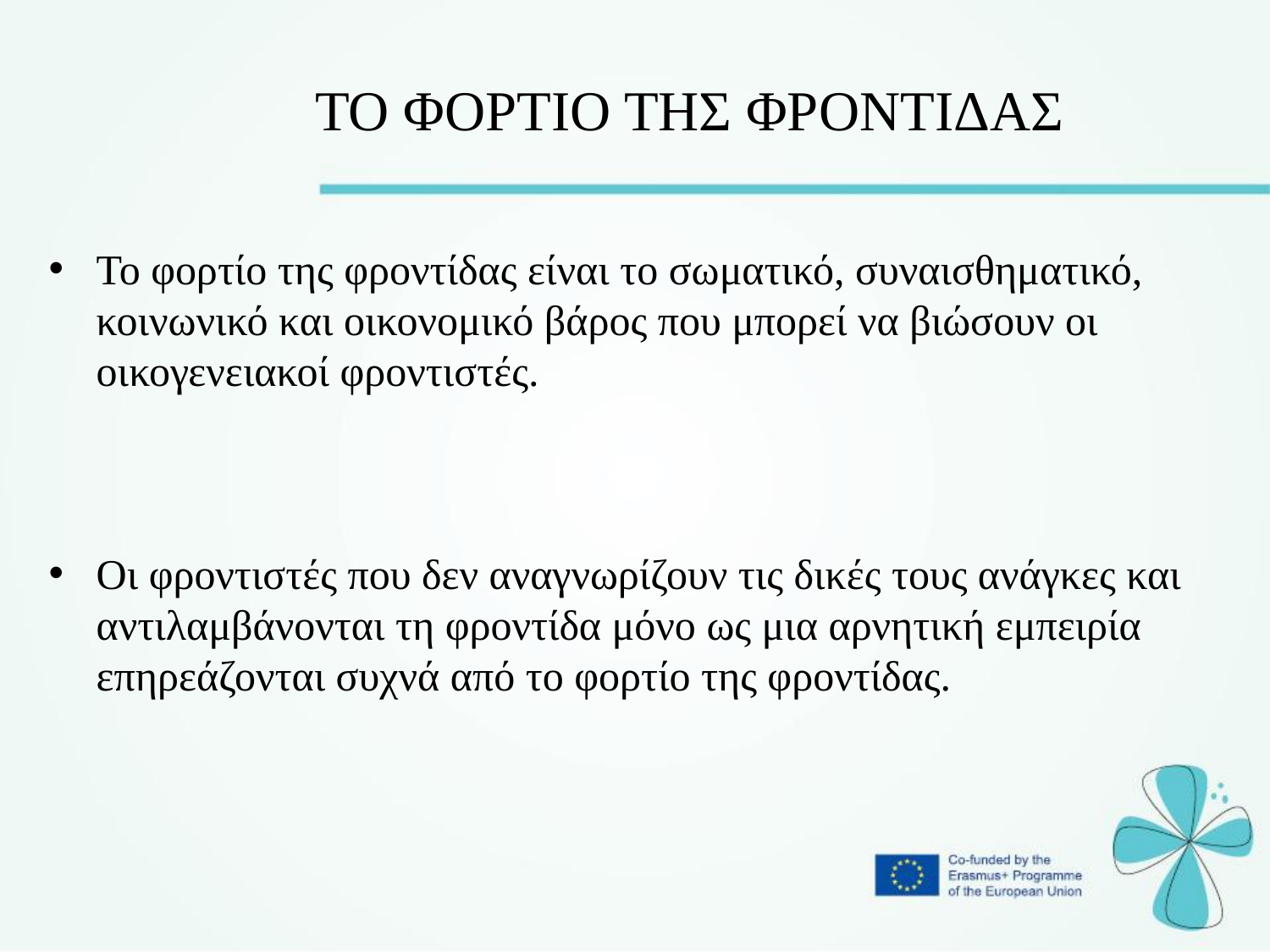

ΤΟ ΦΟΡΤΙΟ ΤΗΣ ΦΡΟΝΤΙΔΑΣ
Το φορτίο της φροντίδας είναι το σωματικό, συναισθηματικό, κοινωνικό και οικονομικό βάρος που μπορεί να βιώσουν οι οικογενειακοί φροντιστές.

Οι φροντιστές που δεν αναγνωρίζουν τις δικές τους ανάγκες και αντιλαμβάνονται τη φροντίδα μόνο ως μια αρνητική εμπειρία επηρεάζονται συχνά από το φορτίο της φροντίδας.